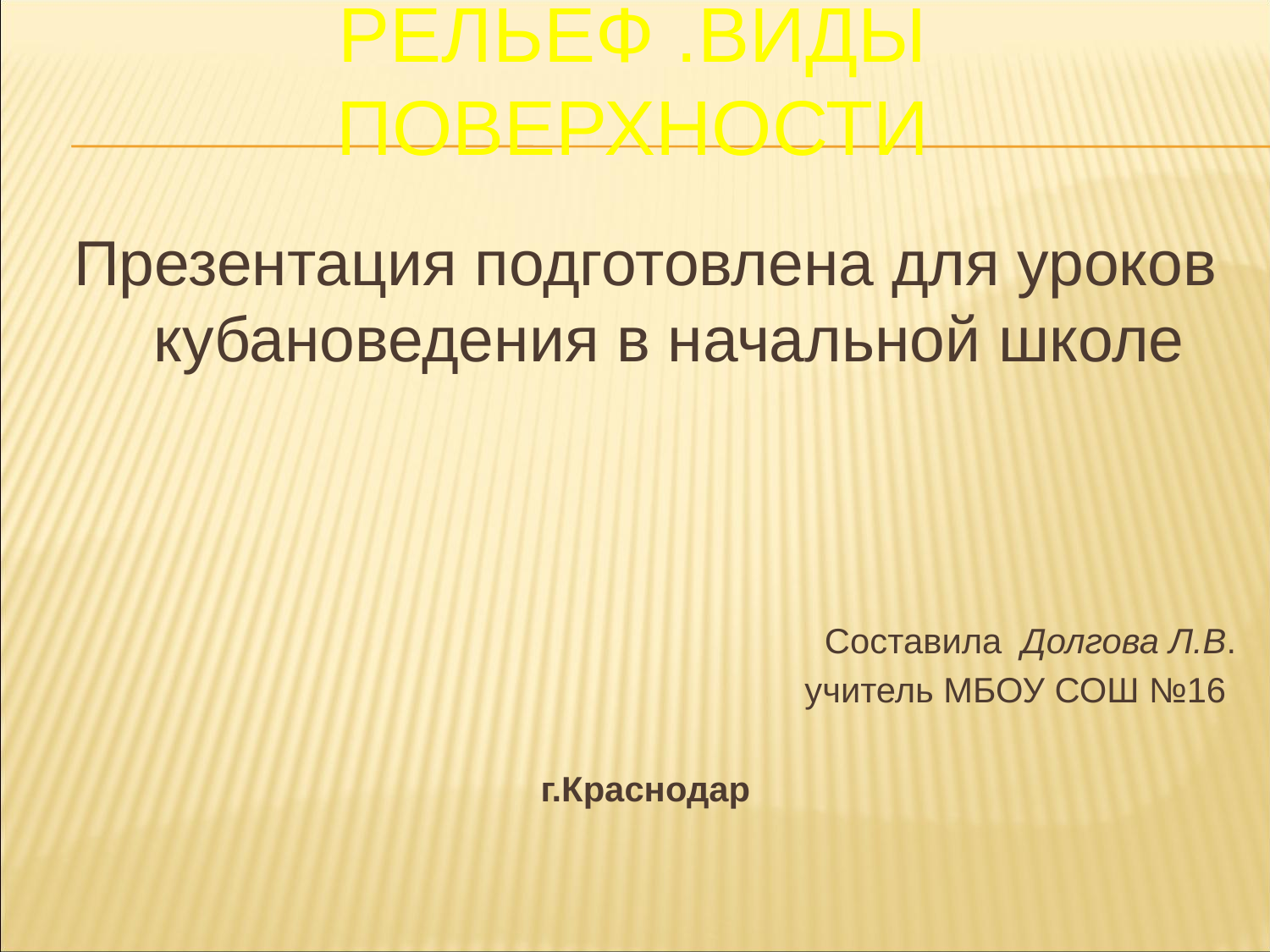

# Рельеф .Виды поверхности
Презентация подготовлена для уроков кубановедения в начальной школе

Составила  Долгова Л.В.
учитель МБОУ СОШ №16

г.Краснодар